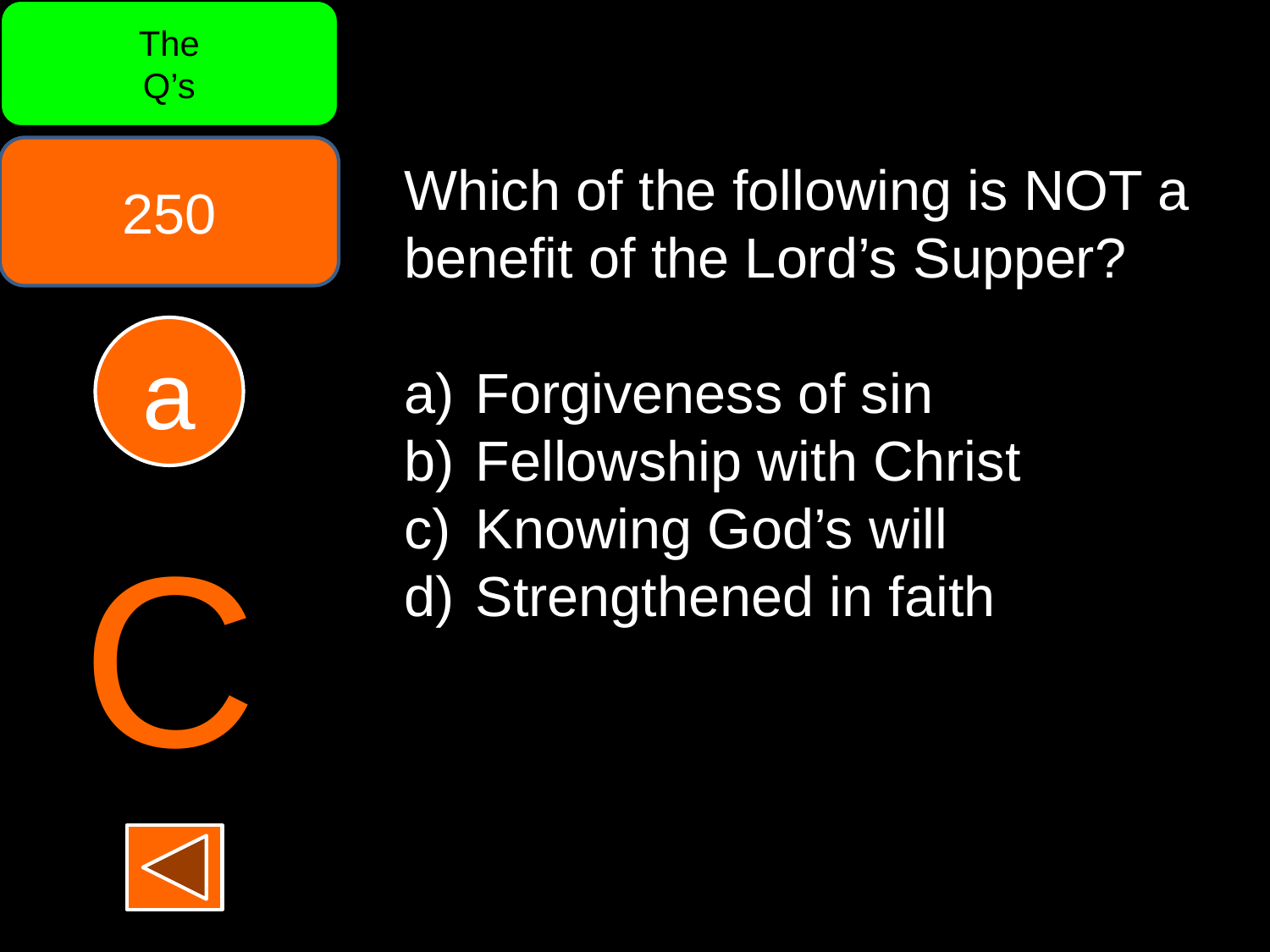

The
Q’s
250
Which of the following is NOT a benefit of the Lord’s Supper?

Forgiveness of sin
Fellowship with Christ
Knowing God’s will
Strengthened in faith
a
C